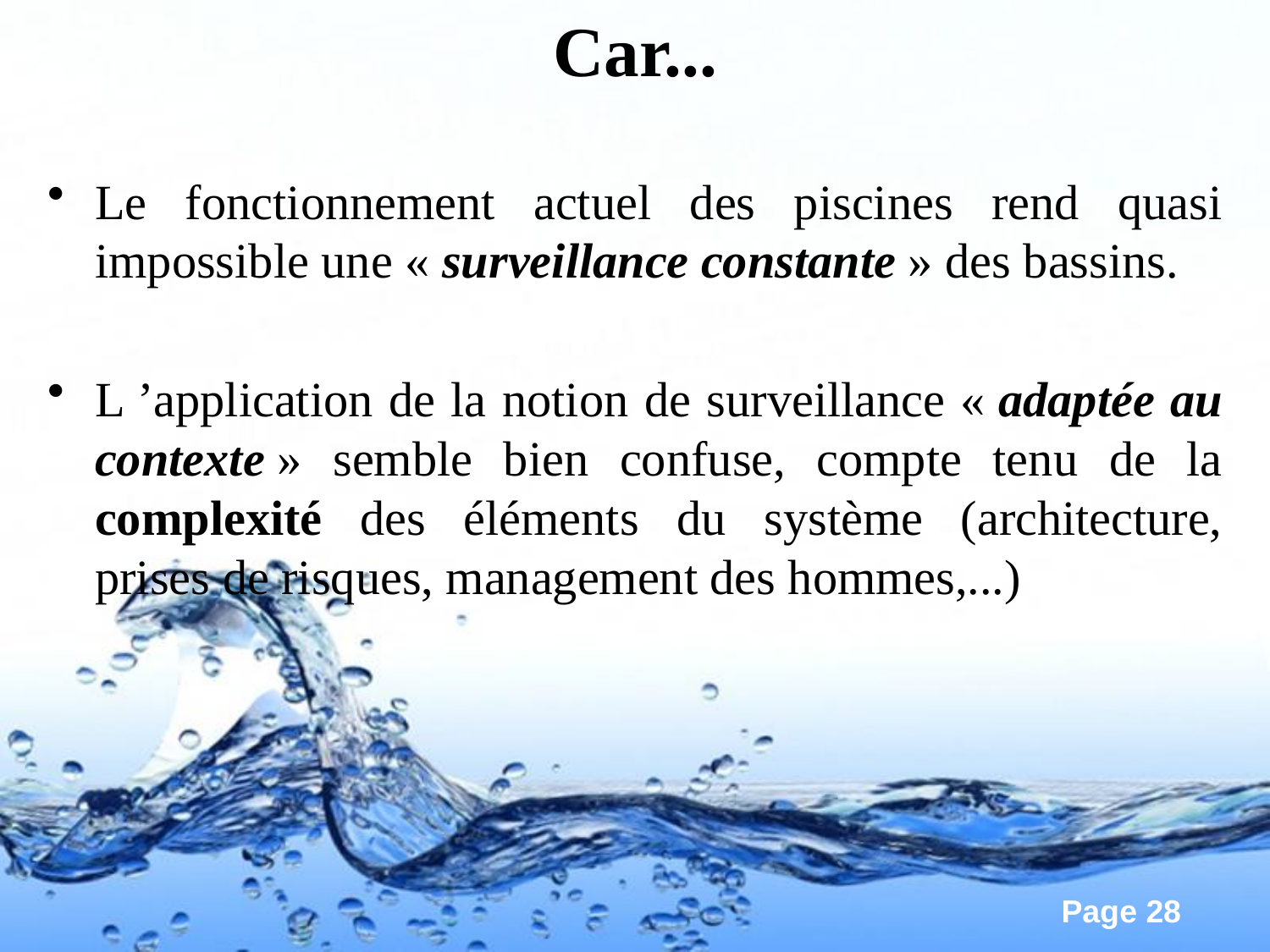

Car...

Le fonctionnement actuel des piscines rend quasi impossible une « surveillance constante » des bassins.

L ’application de la notion de surveillance « adaptée au contexte » semble bien confuse, compte tenu de la complexité des éléments du système (architecture, prises de risques, management des hommes,...)